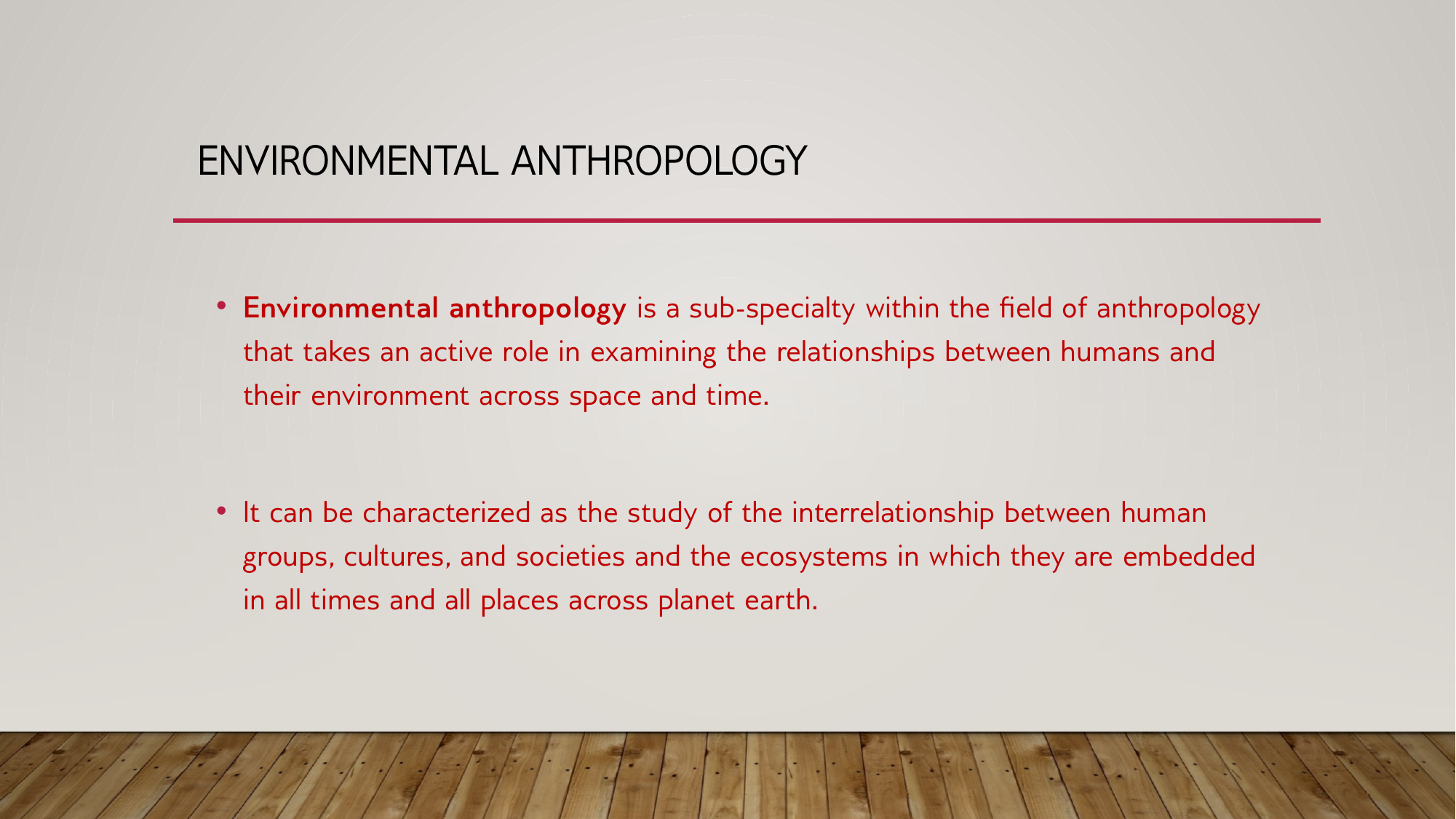

# Environmental anthropology
Environmental anthropology is a sub-specialty within the field of anthropology that takes an active role in examining the relationships between humans and their environment across space and time.

It can be characterized as the study of the interrelationship between human groups, cultures, and societies and the ecosystems in which they are embedded in all times and all places across planet earth.